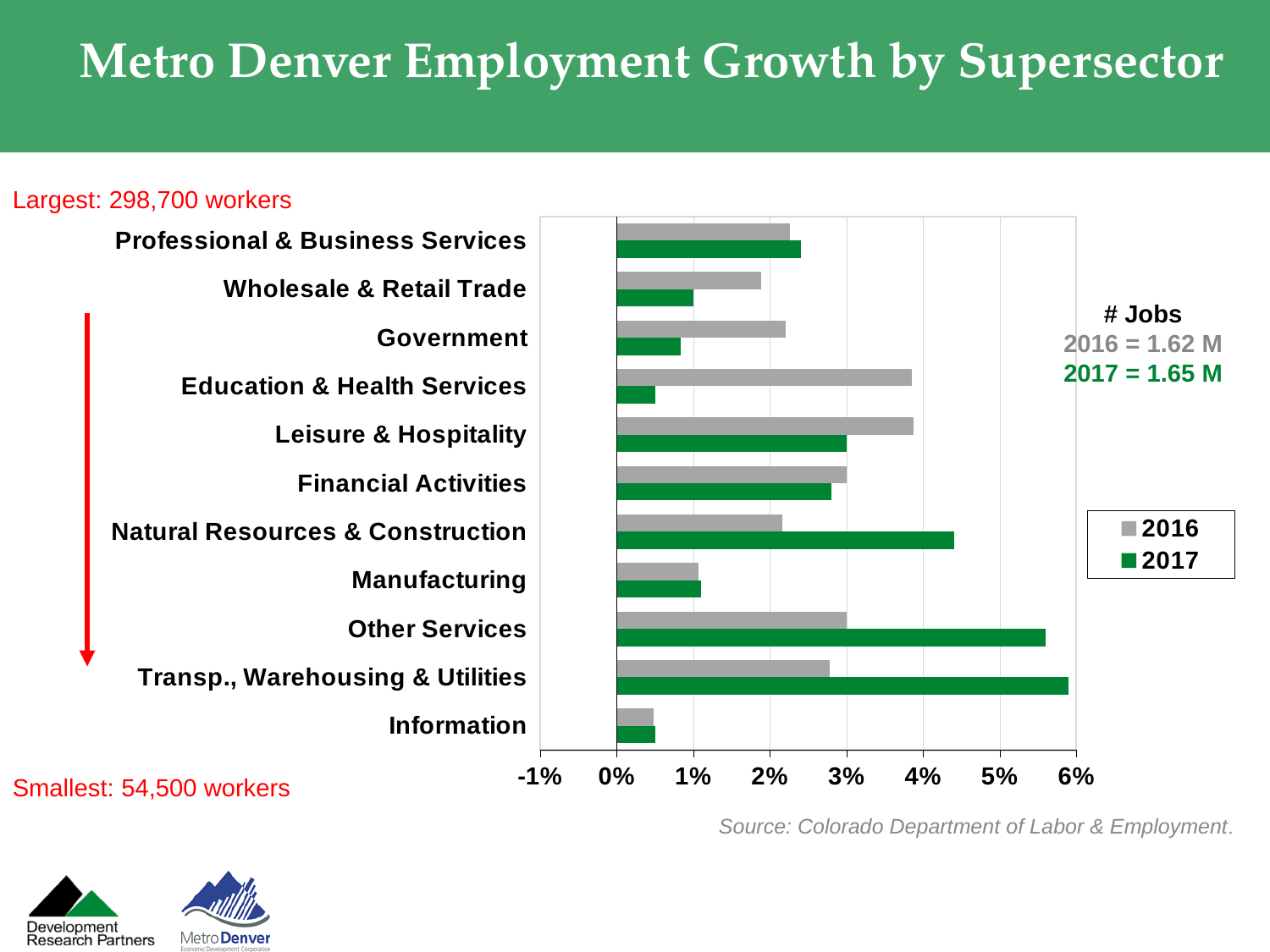

# Metro Denver Employment Growth by Supersector
Largest: 298,700 workers

### Chart

| Category | 2017 | 2016 |
|---|---|---|
| Information | 0.004999999999999893 | 0.004783212467211806 |
| Transp., Warehousing & Utilities | 0.05899999999999994 | 0.02775208140610541 |
| Other Services | 0.05600000000000005 | 0.02998458736163645 |
| Manufacturing | 0.010999999999999899 | 0.010615504479937865 |
| Natural Resources & Construction | 0.04400000000000004 | 0.02165223184543663 |
| Financial Activities | 0.028000000000000025 | 0.029977935022445612 |
| Leisure & Hospitality | 0.030000000000000027 | 0.038726866168704355 |
| Education & Health Services | 0.004999999999999893 | 0.03855731717440003 |
| Government | 0.008306241872561904 | 0.022077826183268145 |
| Wholesale & Retail Trade | 0.010000000000000009 | 0.018843120070113795 |
| Professional & Business Services | 0.02400000000000002 | 0.022578572263114882 |
# Jobs
2016 = 1.62 M
2017 = 1.65 M
Smallest: 54,500 workers
Source: Colorado Department of Labor & Employment.